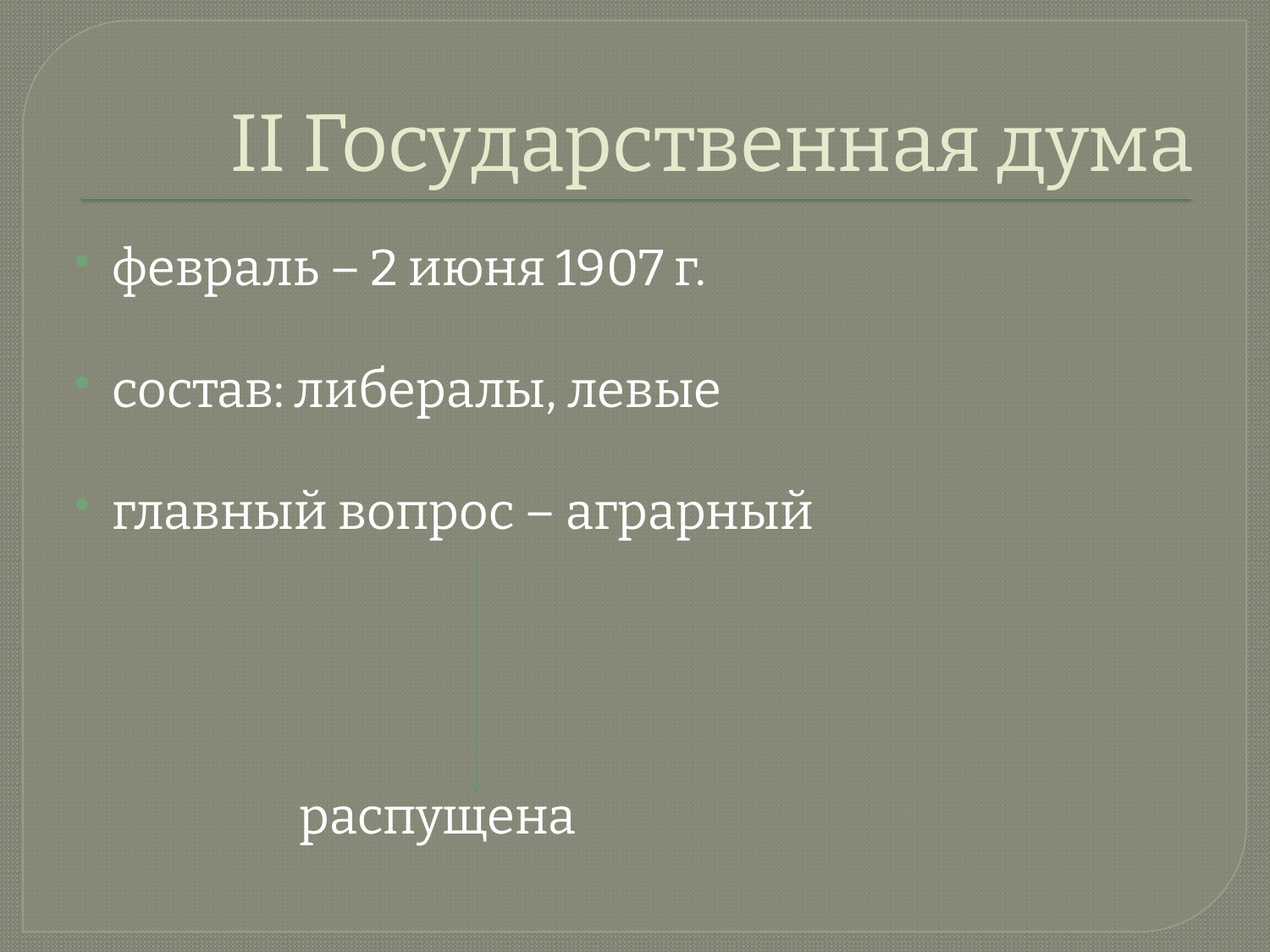

# II Государственная дума
февраль – 2 июня 1907 г.

состав: либералы, левые

главный вопрос – аграрный

                      распущена